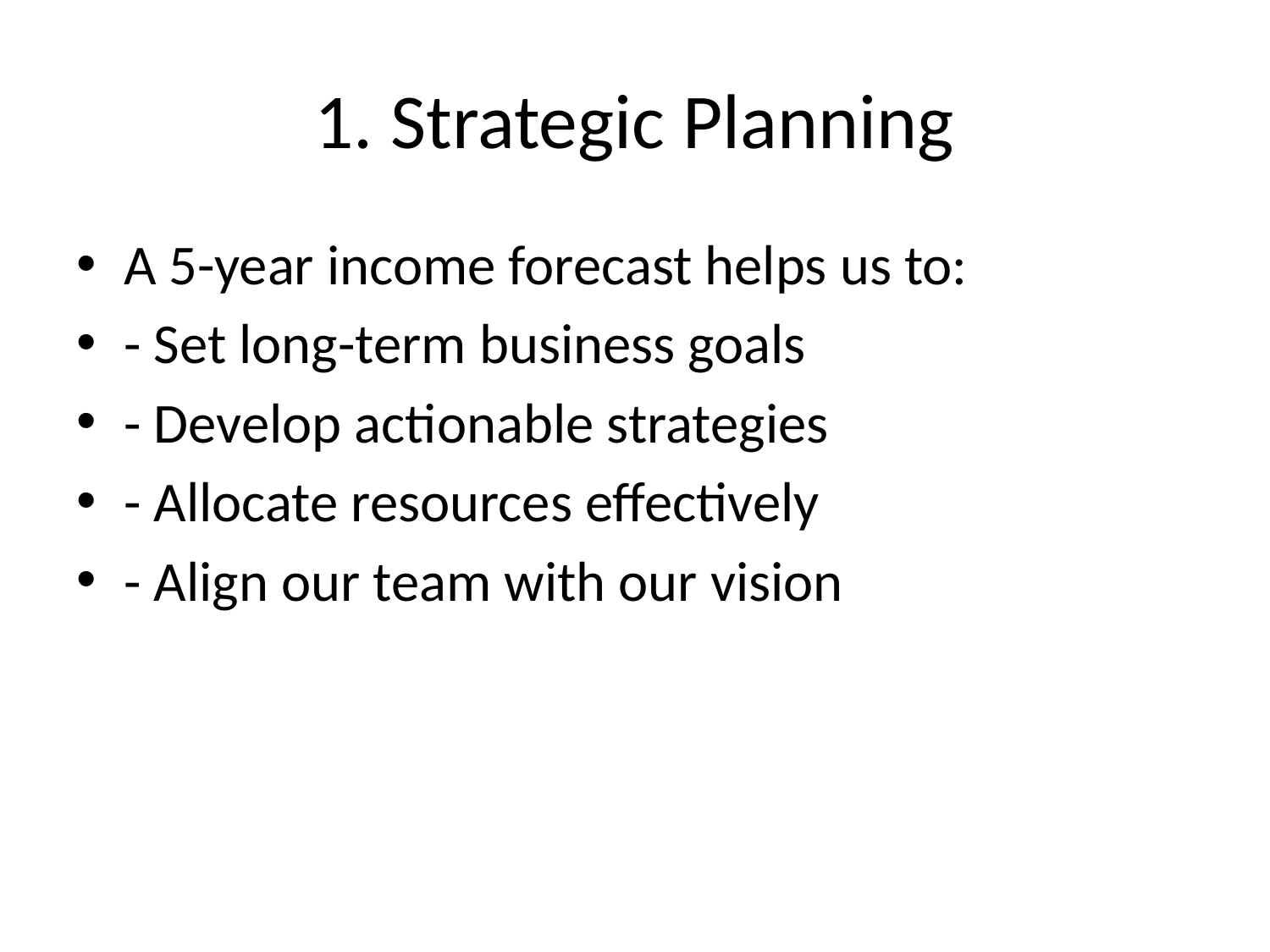

# 1. Strategic Planning
A 5-year income forecast helps us to:
- Set long-term business goals
- Develop actionable strategies
- Allocate resources effectively
- Align our team with our vision